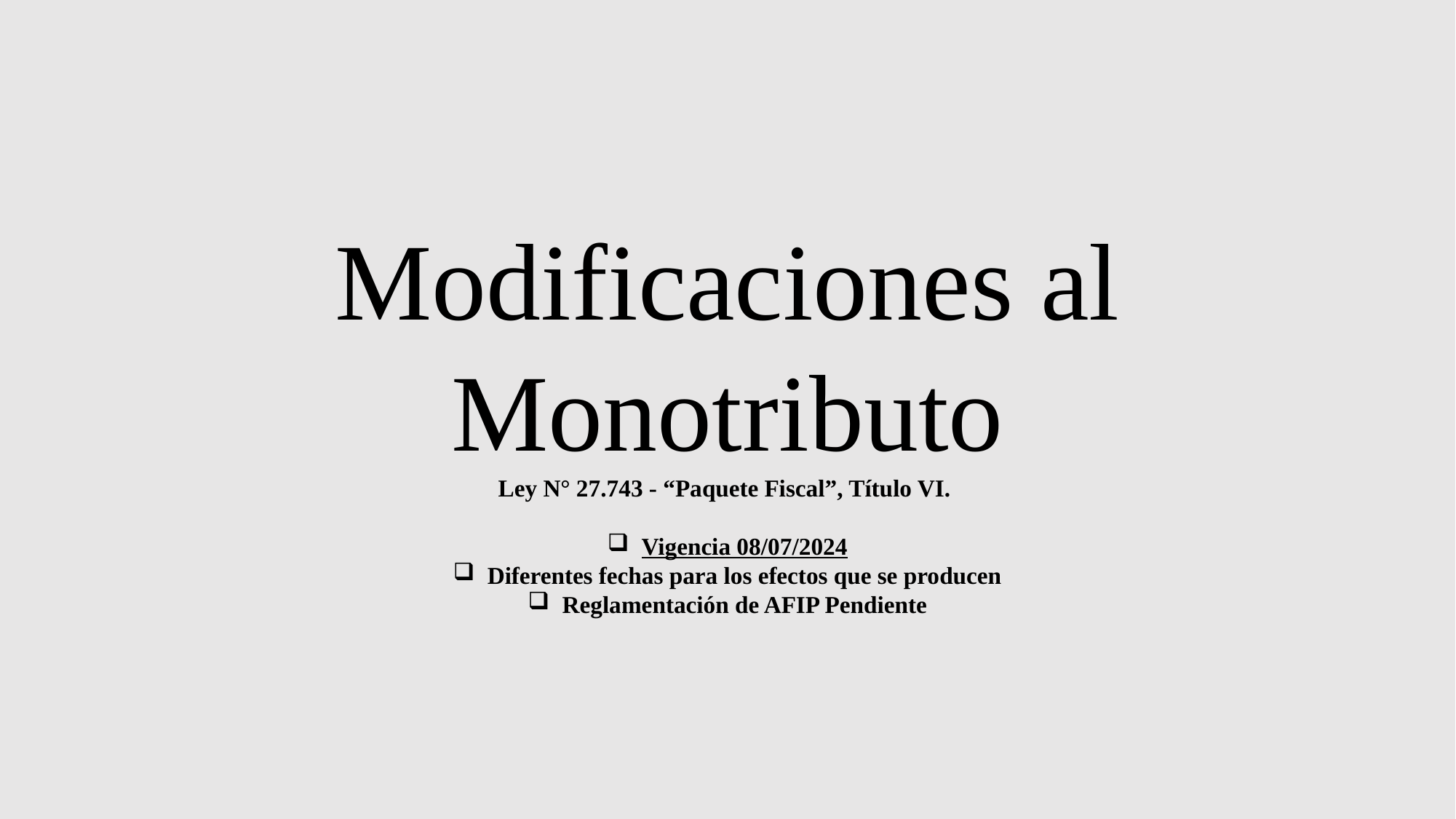

Modificaciones al Monotributo
Ley N° 27.743 - “Paquete Fiscal”, Título VI.

Vigencia 08/07/2024
Diferentes fechas para los efectos que se producen
Reglamentación de AFIP Pendiente